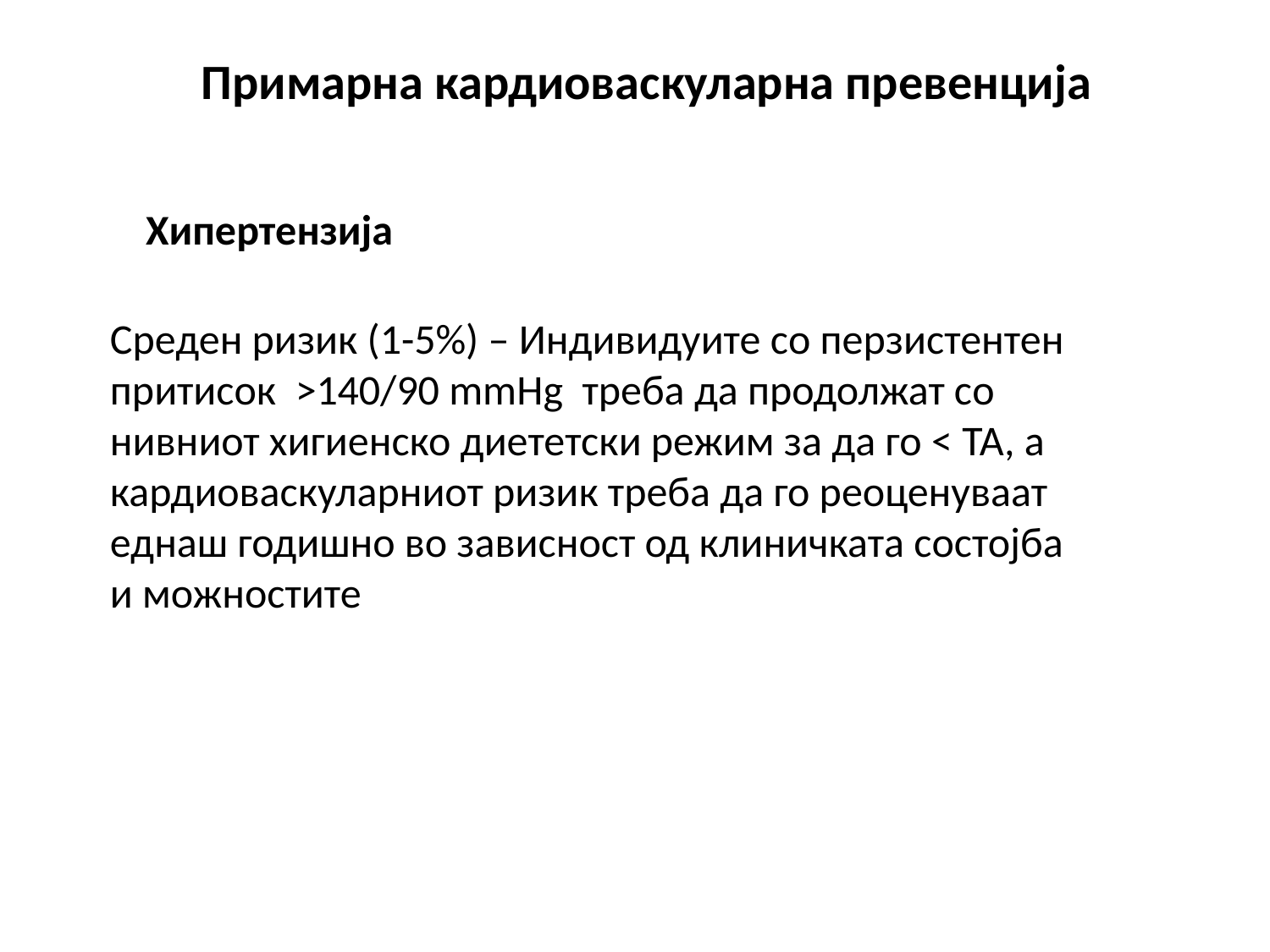

# Примарна кардиоваскуларна превенција
Хипертензија
Среден ризик (1-5%) – Индивидуите со перзистентен
притисок  >140/90 mmHg  треба да продолжат со
нивниот хигиенско диететски режим за да го < TA, а
кардиоваскуларниот ризик треба да го реоценуваат
еднаш годишно во зависност од клиничката состојба
и можностите